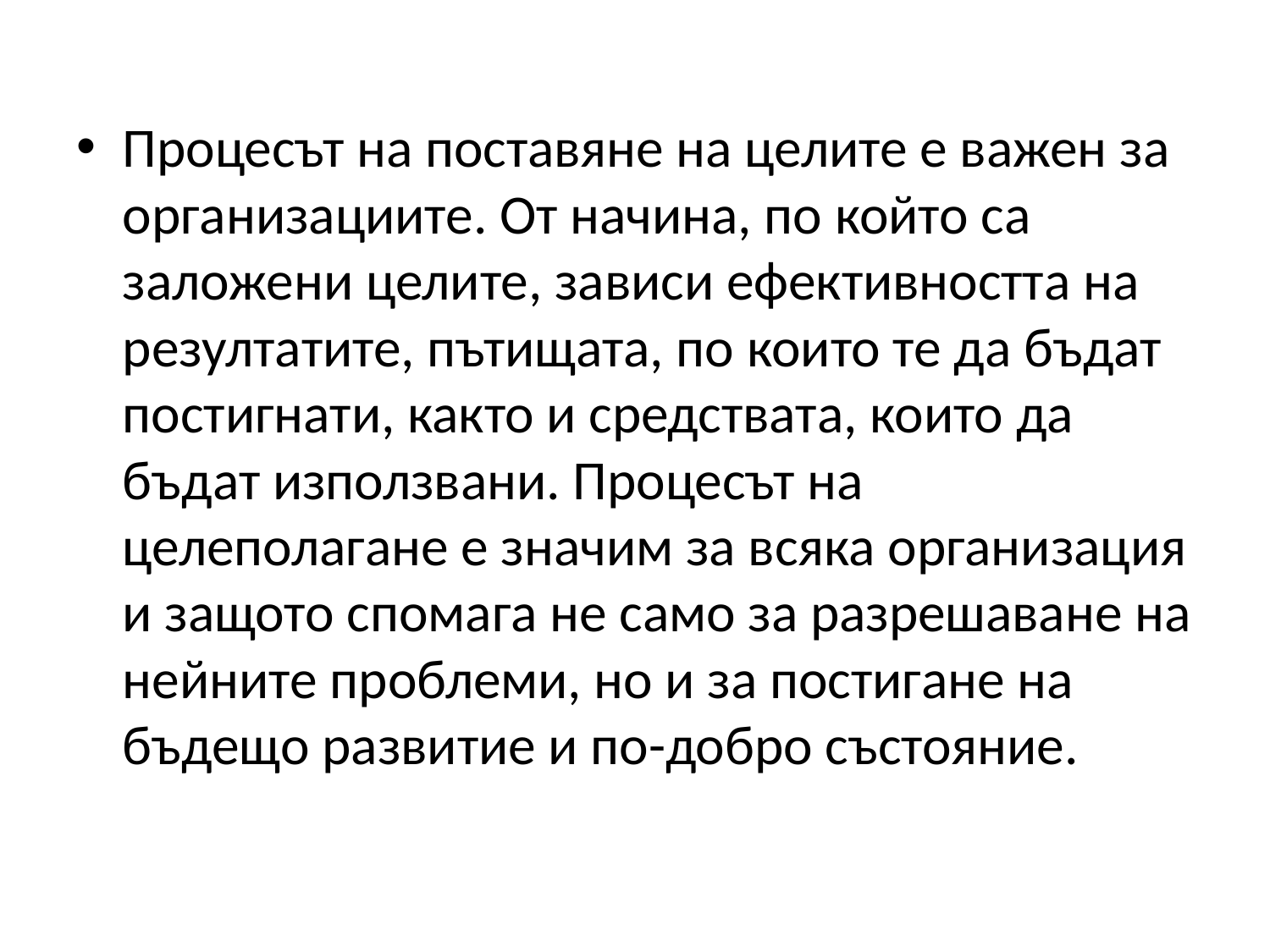

Процесът на поставяне на целите е важен за организациите. От начина, по който са заложени целите, зависи ефективността на резултатите, пътищата, по които те да бъдат постигнати, както и средствата, които да бъдат използвани. Процесът на целеполагане е значим за всяка организация и защото спомага не само за разрешаване на нейните проблеми, но и за постигане на бъдещо развитие и по-добро състояние.